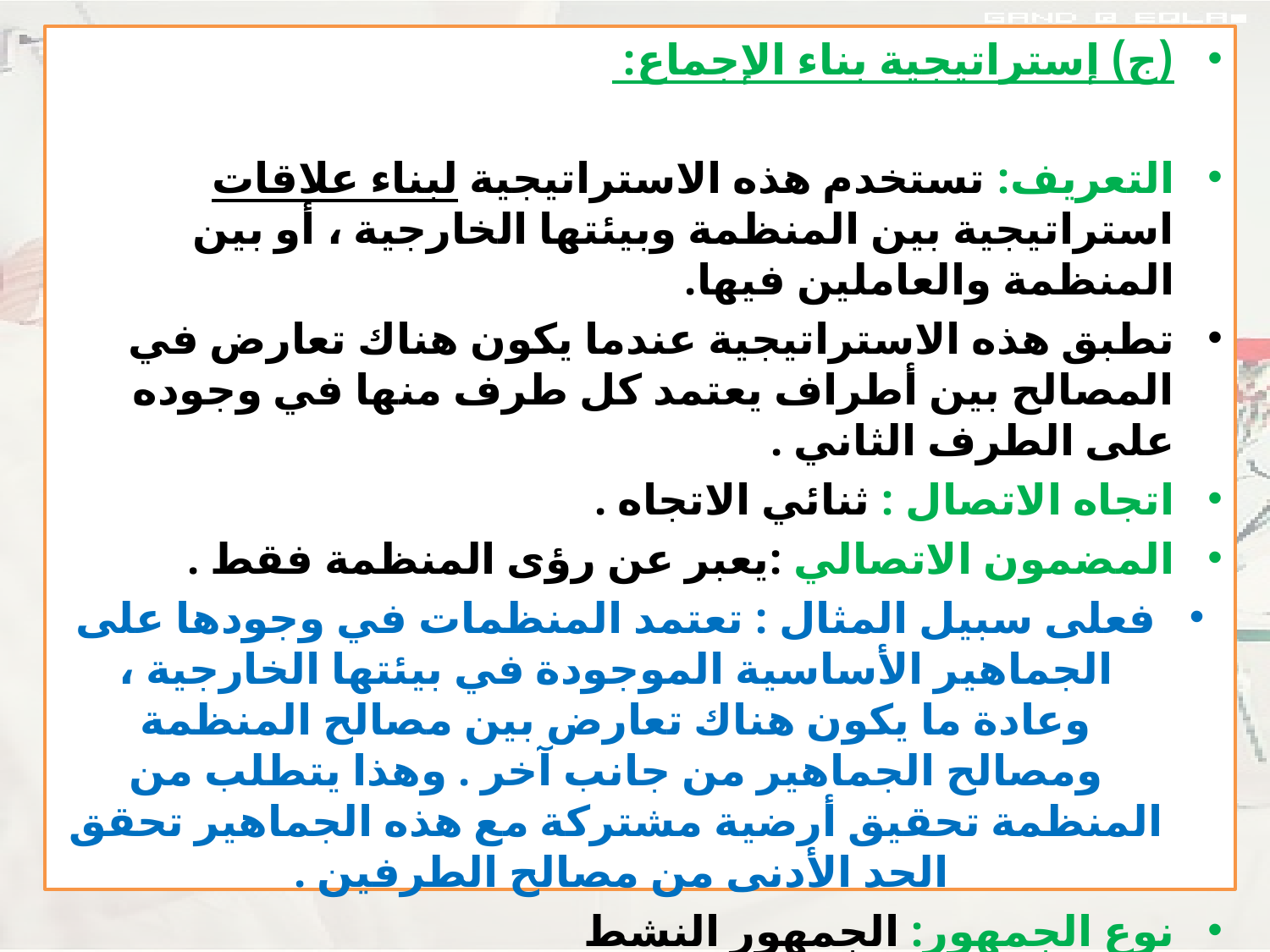

(ج) إستراتيجية بناء الإجماع:

التعريف: تستخدم هذه الاستراتيجية لبناء علاقات استراتيجية بين المنظمة وبيئتها الخارجية ، أو بين المنظمة والعاملين فيها.
تطبق هذه الاستراتيجية عندما يكون هناك تعارض في المصالح بين أطراف يعتمد كل طرف منها في وجوده على الطرف الثاني .
اتجاه الاتصال : ثنائي الاتجاه .
المضمون الاتصالي :يعبر عن رؤى المنظمة فقط .
فعلى سبيل المثال : تعتمد المنظمات في وجودها على الجماهير الأساسية الموجودة في بيئتها الخارجية ، وعادة ما يكون هناك تعارض بين مصالح المنظمة ومصالح الجماهير من جانب آخر . وهذا يتطلب من المنظمة تحقيق أرضية مشتركة مع هذه الجماهير تحقق الحد الأدنى من مصالح الطرفين .
نوع الجمهور: الجمهور النشط